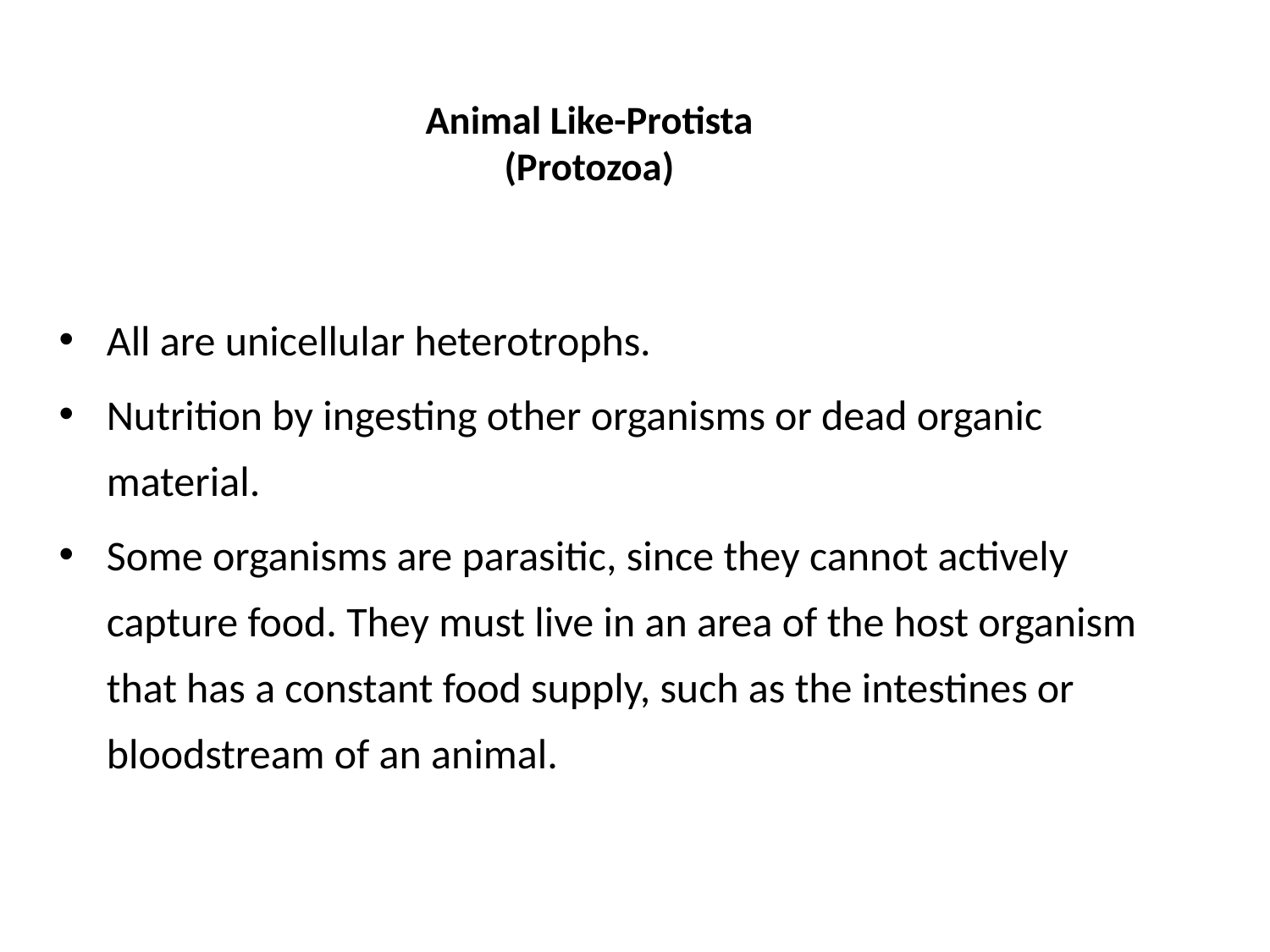

# Animal Like-Protista (Protozoa)
All are unicellular heterotrophs.
Nutrition by ingesting other organisms or dead organic material.
Some organisms are parasitic, since they cannot actively capture food. They must live in an area of the host organism that has a constant food supply, such as the intestines or bloodstream of an animal.